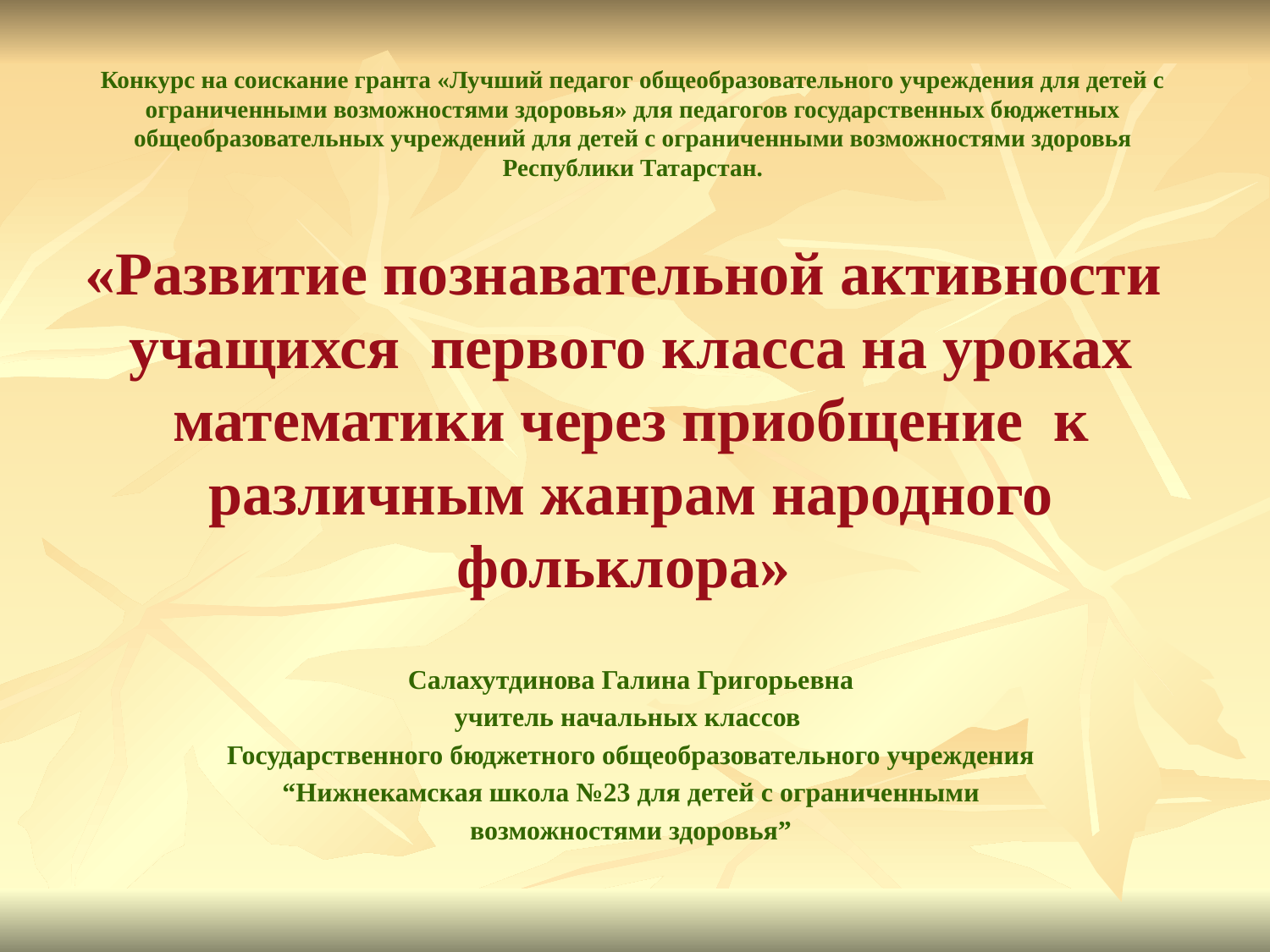

# Конкурс на соискание гранта «Лучший педагог общеобразовательного учреждения для детей с ограниченными возможностями здоровья» для педагогов государственных бюджетных общеобразовательных учреждений для детей с ограниченными возможностями здоровья Республики Татарстан.
«Развитие познавательной активности  учащихся  первого класса на уроках математики через приобщение  к различным жанрам народного фольклора»

Салахутдинова Галина Григорьевна
учитель начальных классов
Государственного бюджетного общеобразовательного учреждения
“Нижнекамская школа №23 для детей с ограниченными
возможностями здоровья”